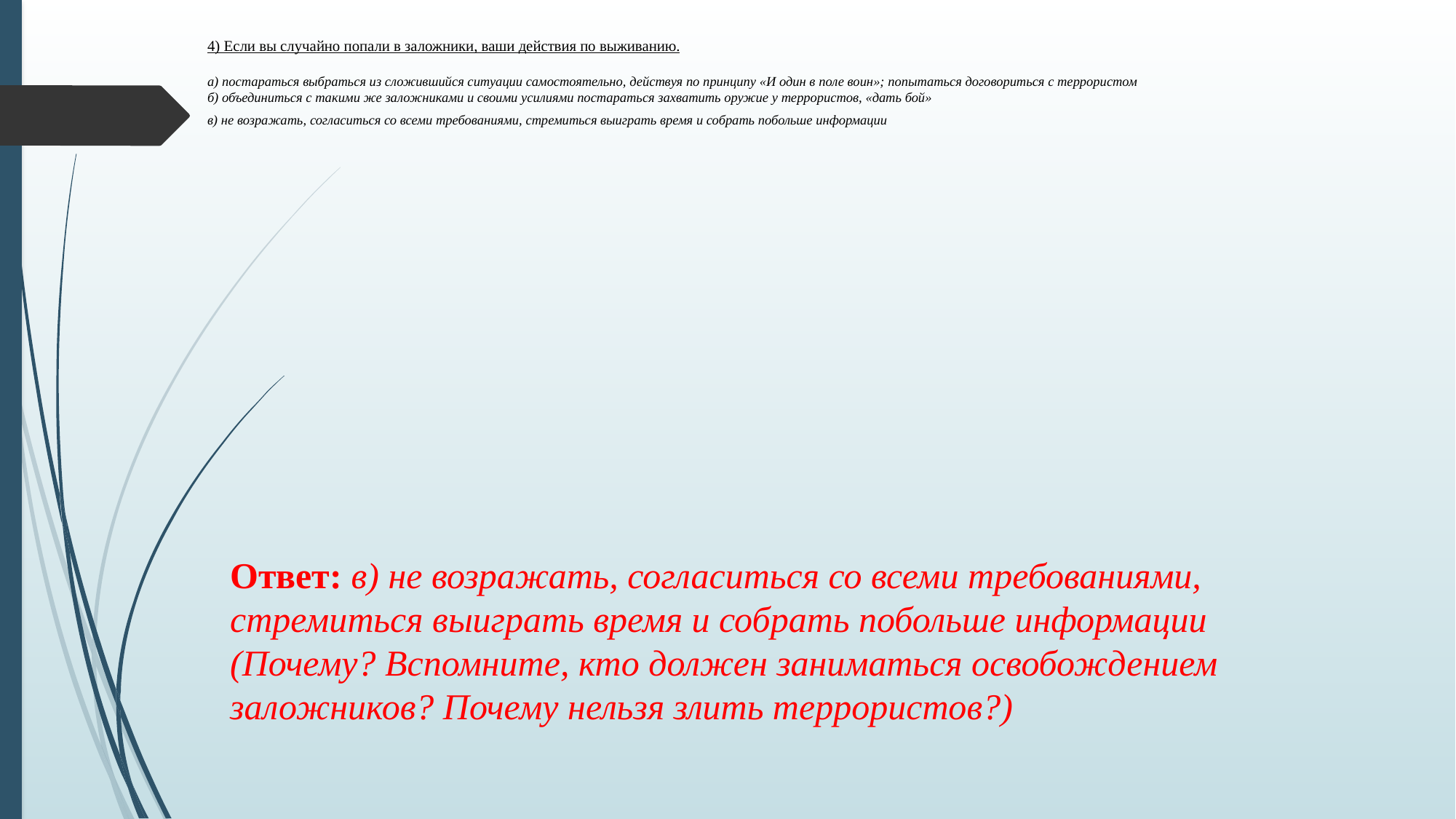

# 4) Если вы случайно попали в заложники, ваши действия по выживанию. а) постараться выбраться из сложившийся ситуации самостоятельно, действуя по принципу «И один в поле воин»; попытаться договориться с террористом б) объединиться с такими же заложниками и своими усилиями постараться захватить оружие у террористов, «дать бой» в) не возражать, согласиться со всеми требованиями, стремиться выиграть время и собрать побольше информации

Ответ: в) не возражать, согласиться со всеми требованиями, стремиться выиграть время и собрать побольше информации (Почему? Вспомните, кто должен заниматься освобождением заложников? Почему нельзя злить террористов?)